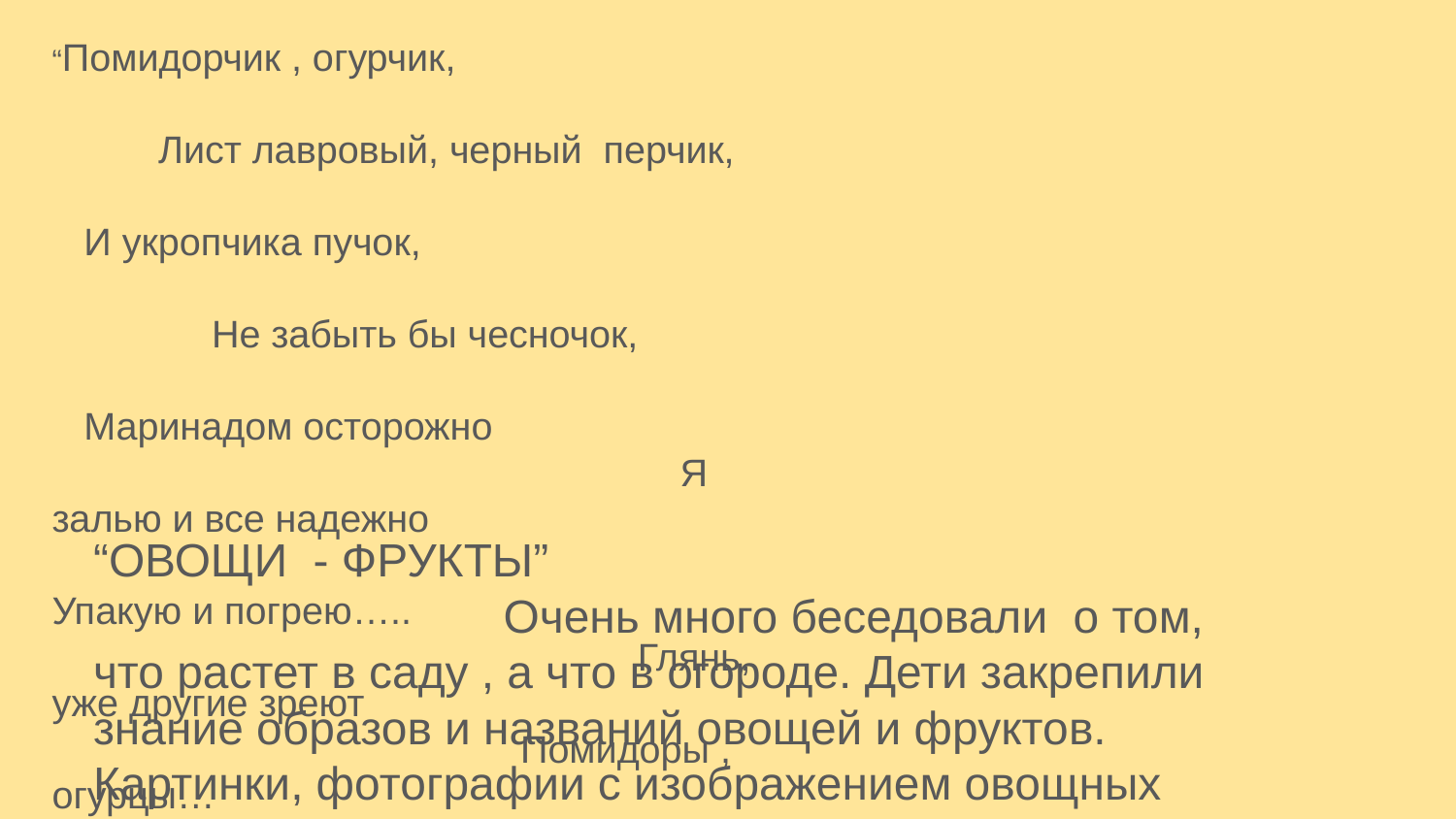

“Помидорчик , огурчик,                                                                                                          Лист лавровый, черный  перчик,                                                                         И укропчика пучок,                                                                                                                  Не забыть бы чесночок,                                                                                  Маринадом осторожно                                                                                     Я залью и все надежно                                                                                             Упакую и погрею…..                                                                                        Глянь, уже другие зреют                                                                                  Помидоры , огурцы…
#

“ОВОЩИ  - ФРУКТЫ”                                                                                        Очень много беседовали  о том, что растет в саду , а что в огороде. Дети закрепили знание образов и названий овощей и фруктов. Картинки, фотографии с изображением овощных культур. Отгадывание загадок об овощах.